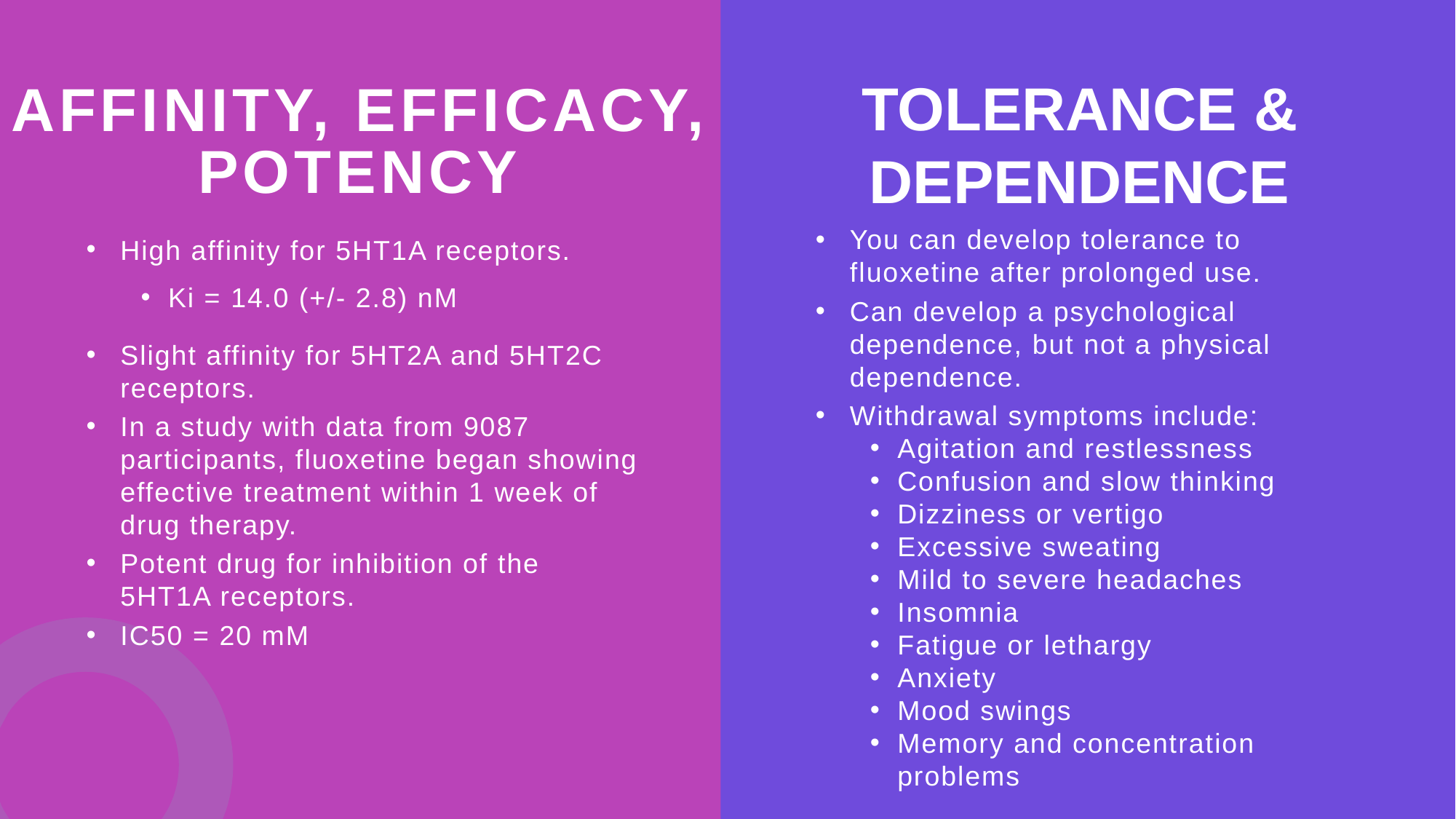

# Affinity, efficacy, potency
TOLERANCE & DEPENDENCE
You can develop tolerance to fluoxetine after prolonged use.
Can develop a psychological dependence, but not a physical dependence.
Withdrawal symptoms include:
Agitation and restlessness
Confusion and slow thinking
Dizziness or vertigo
Excessive sweating
Mild to severe headaches
Insomnia
Fatigue or lethargy
Anxiety
Mood swings
Memory and concentration problems
High affinity for 5HT1A receptors.
Ki = 14.0 (+/- 2.8) nM
Slight affinity for 5HT2A and 5HT2C receptors.
In a study with data from 9087 participants, fluoxetine began showing effective treatment within 1 week of drug therapy.
Potent drug for inhibition of the 5HT1A receptors.
IC50 = 20 mM